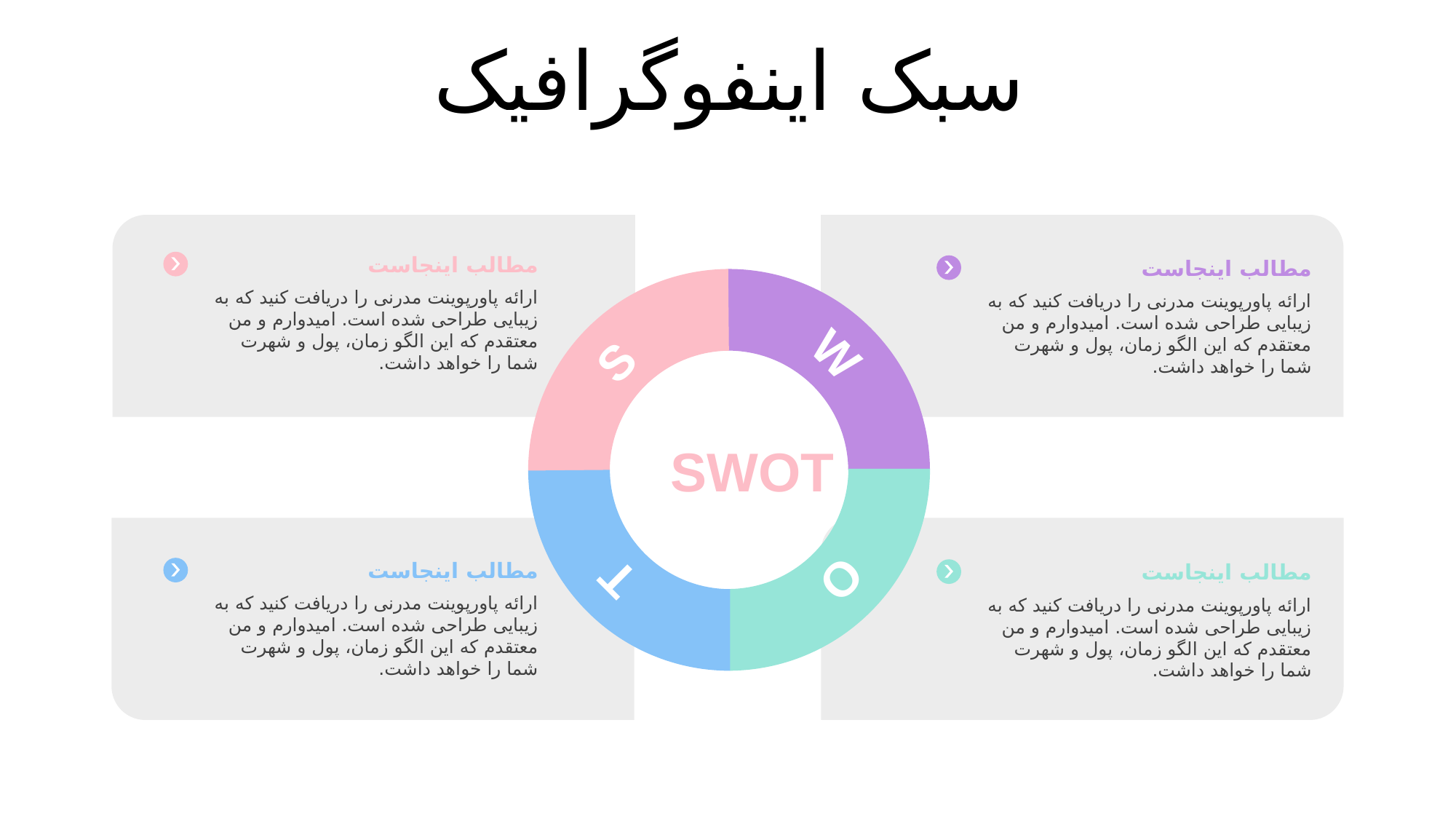

سبک اینفوگرافیک

مطالب اینجاست
ارائه پاورپوینت مدرنی را دریافت کنید که به زیبایی طراحی شده است. امیدوارم و من معتقدم که این الگو زمان، پول و شهرت شما را خواهد داشت.
مطالب اینجاست
ارائه پاورپوینت مدرنی را دریافت کنید که به زیبایی طراحی شده است. امیدوارم و من معتقدم که این الگو زمان، پول و شهرت شما را خواهد داشت.

W
S
SWOT

O
T

مطالب اینجاست
ارائه پاورپوینت مدرنی را دریافت کنید که به زیبایی طراحی شده است. امیدوارم و من معتقدم که این الگو زمان، پول و شهرت شما را خواهد داشت.
مطالب اینجاست
ارائه پاورپوینت مدرنی را دریافت کنید که به زیبایی طراحی شده است. امیدوارم و من معتقدم که این الگو زمان، پول و شهرت شما را خواهد داشت.